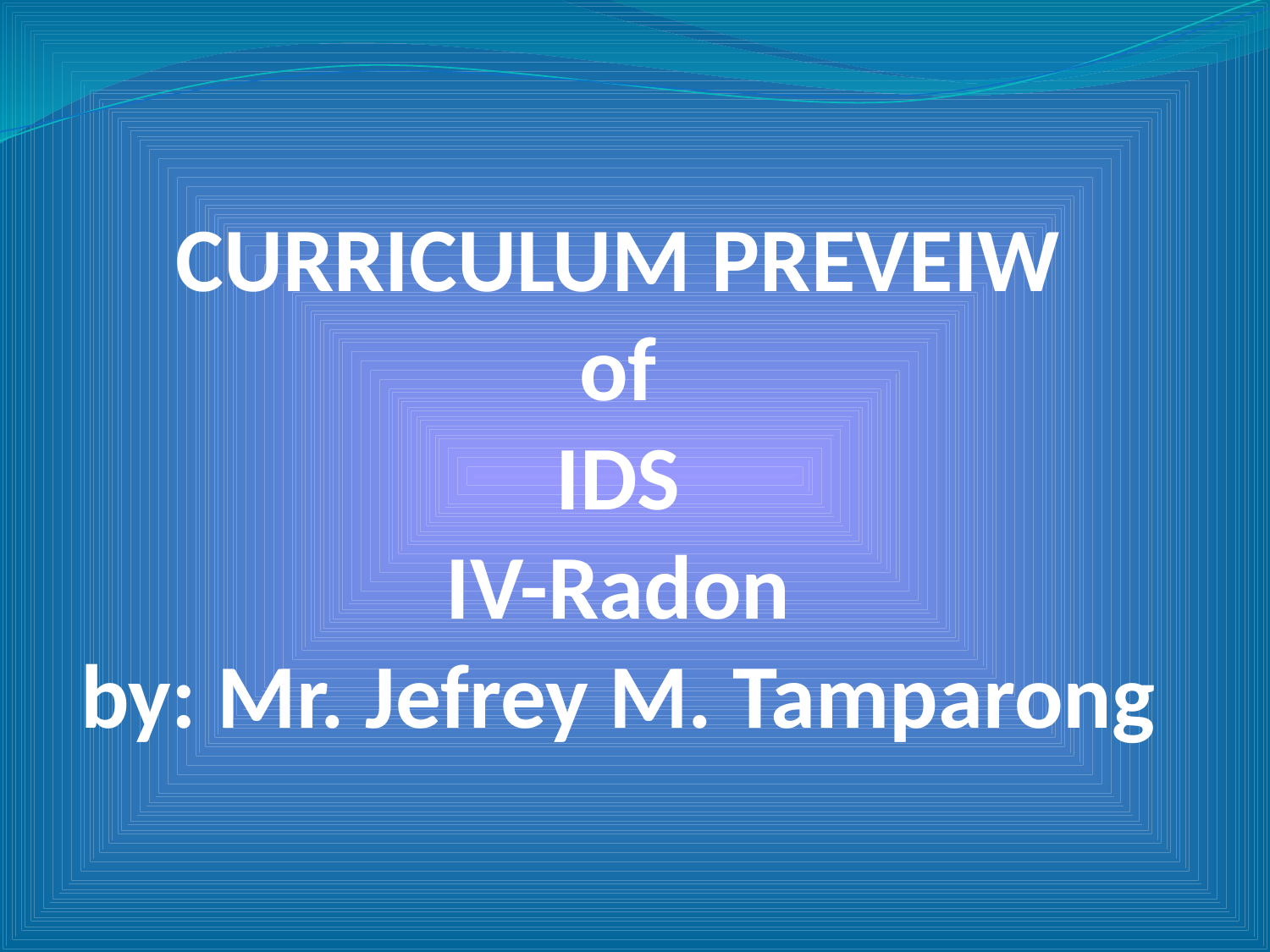

# CURRICULUM PREVEIW of IDS IV-Radon by: Mr. Jefrey M. Tamparong